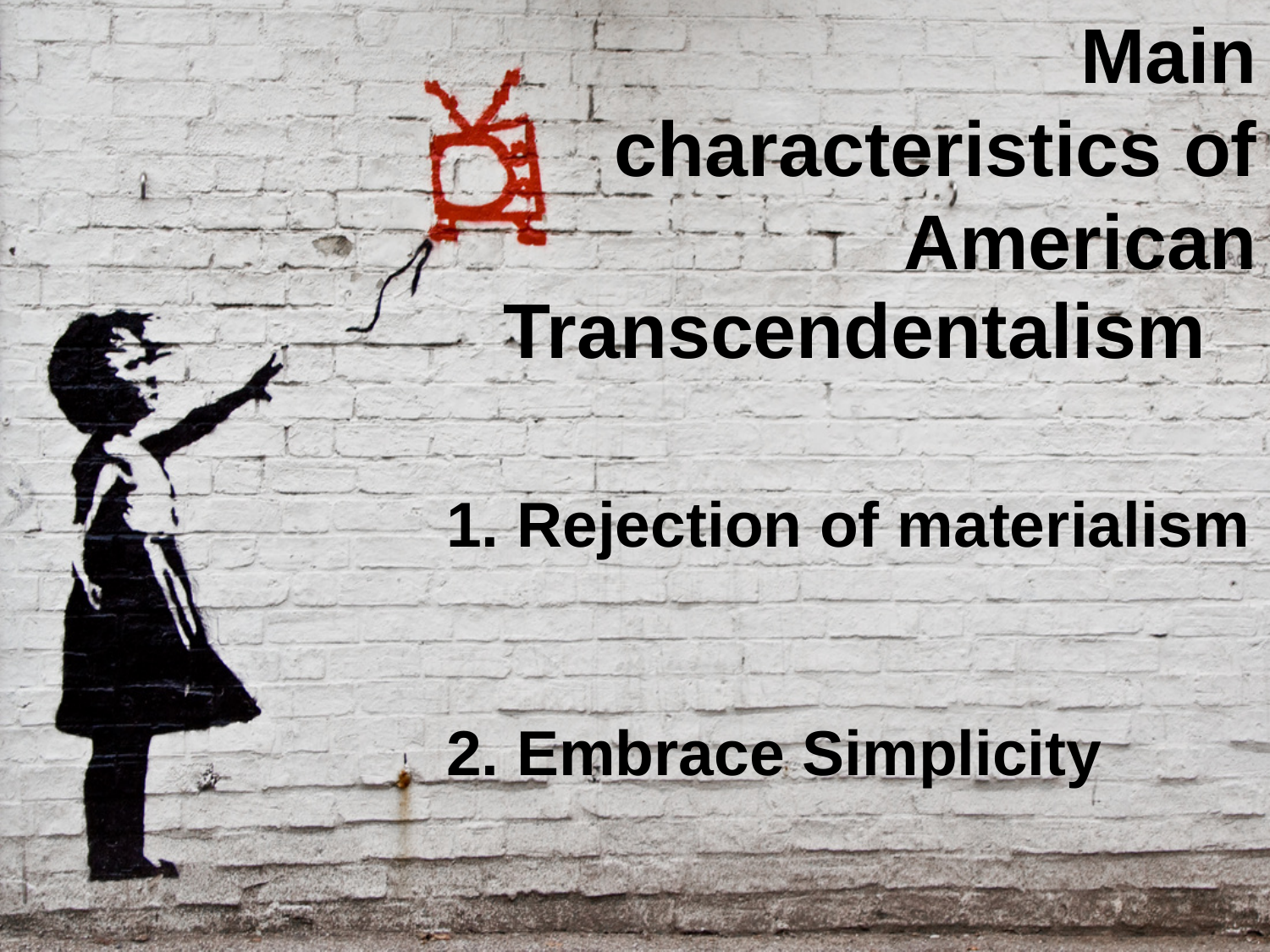

Main characteristics of American

Transcendentalism
1. Rejection of materialism

2. Embrace Simplicity